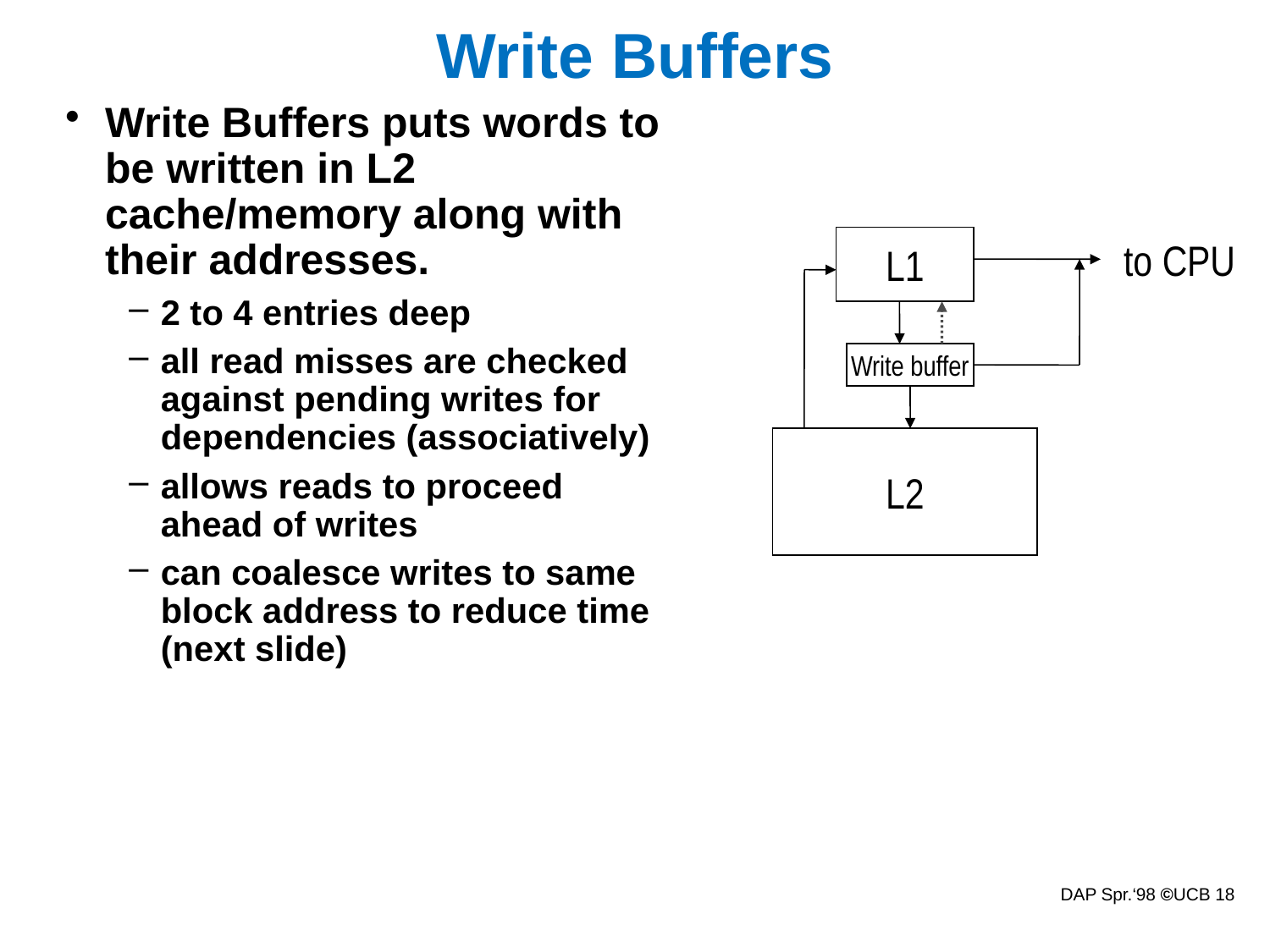

Write Buffers
Write Buffers puts words to be written in L2 cache/memory along with their addresses.
2 to 4 entries deep
all read misses are checked against pending writes for dependencies (associatively)
allows reads to proceed ahead of writes
can coalesce writes to same block address to reduce time (next slide)
L1
to CPU

Write buffer

L2